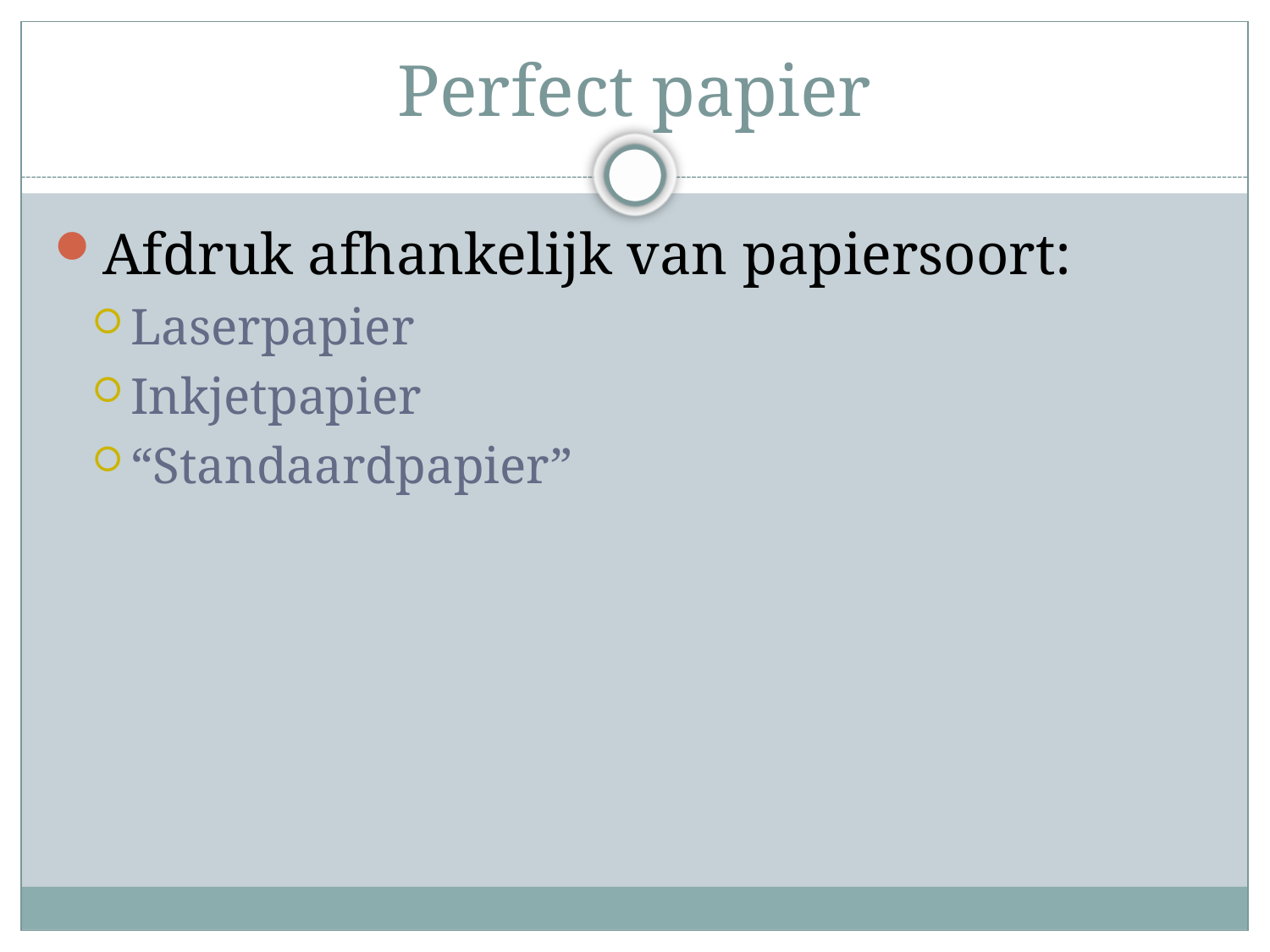

# Perfect papier
Afdruk afhankelijk van papiersoort:
Laserpapier
Inkjetpapier
“Standaardpapier”